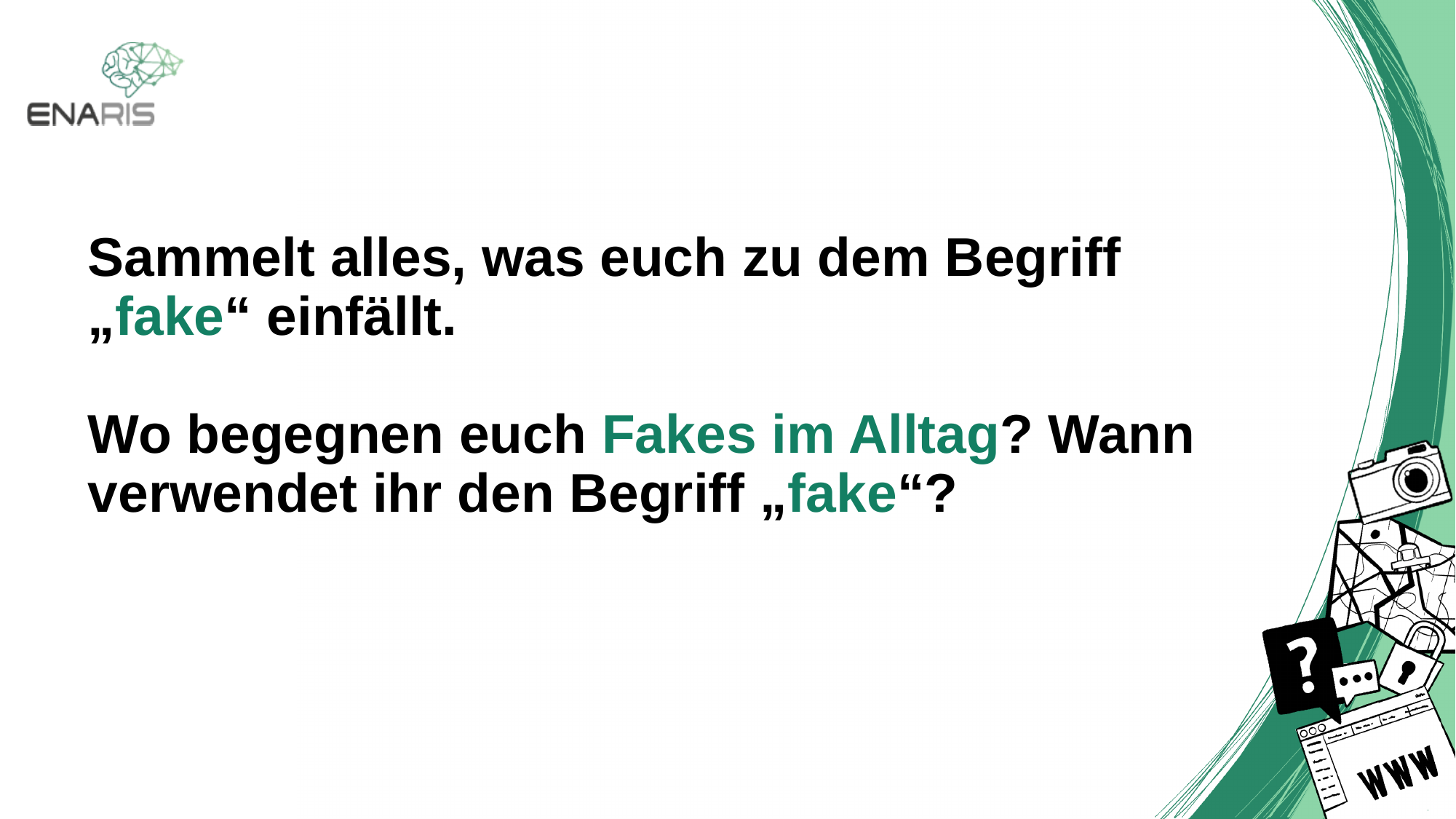

# Sammelt alles, was euch zu dem Begriff „fake“ einfällt. Wo begegnen euch Fakes im Alltag? Wann verwendet ihr den Begriff „fake“?